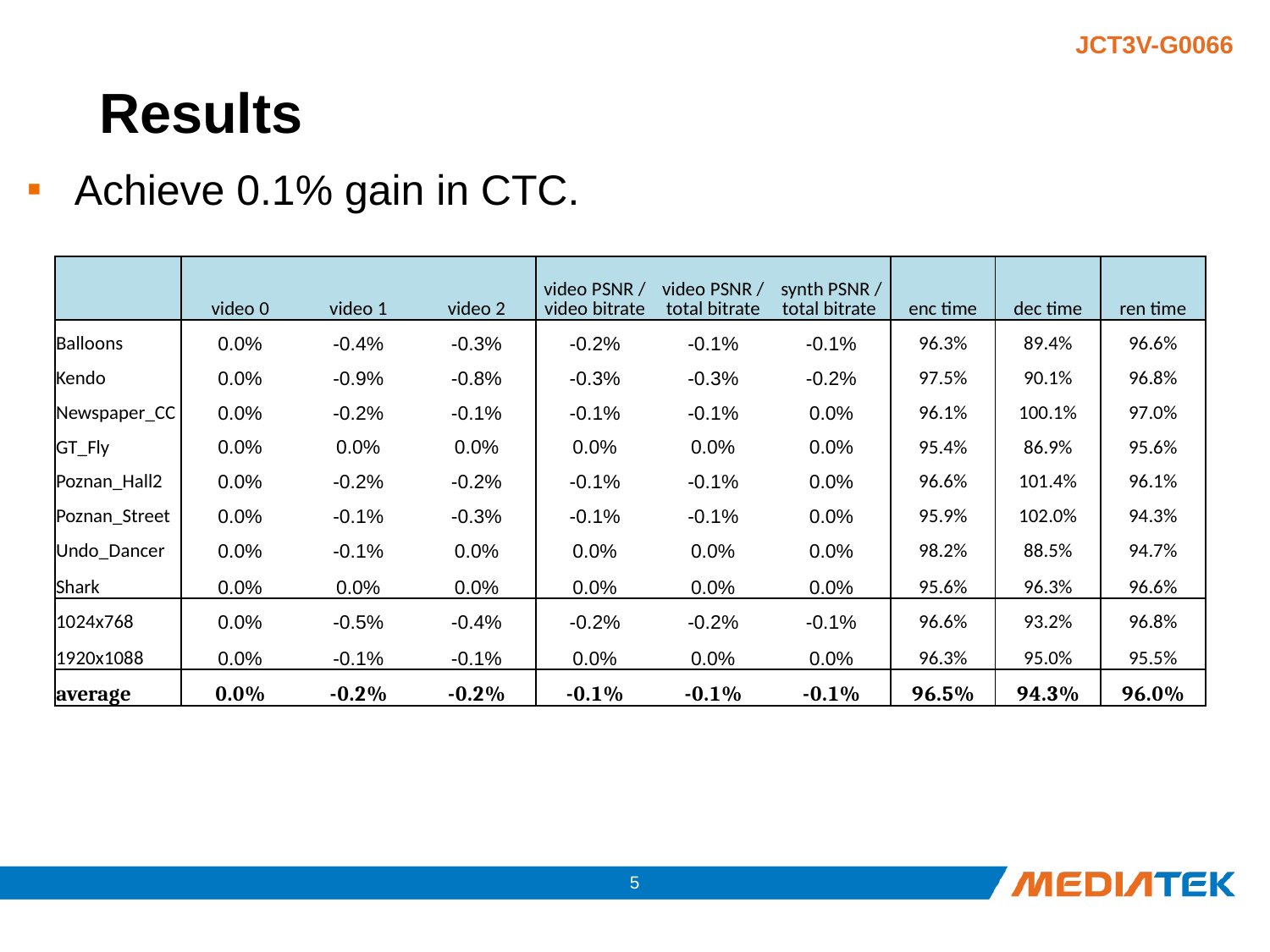

# Results
Achieve 0.1% gain in CTC.

|  | video 0 | video 1 | video 2 | video PSNR / video bitrate | video PSNR / total bitrate | synth PSNR / total bitrate | enc time | dec time | ren time |
| --- | --- | --- | --- | --- | --- | --- | --- | --- | --- |
| Balloons | 0.0% | -0.4% | -0.3% | -0.2% | -0.1% | -0.1% | 96.3% | 89.4% | 96.6% |
| Kendo | 0.0% | -0.9% | -0.8% | -0.3% | -0.3% | -0.2% | 97.5% | 90.1% | 96.8% |
| Newspaper\_CC | 0.0% | -0.2% | -0.1% | -0.1% | -0.1% | 0.0% | 96.1% | 100.1% | 97.0% |
| GT\_Fly | 0.0% | 0.0% | 0.0% | 0.0% | 0.0% | 0.0% | 95.4% | 86.9% | 95.6% |
| Poznan\_Hall2 | 0.0% | -0.2% | -0.2% | -0.1% | -0.1% | 0.0% | 96.6% | 101.4% | 96.1% |
| Poznan\_Street | 0.0% | -0.1% | -0.3% | -0.1% | -0.1% | 0.0% | 95.9% | 102.0% | 94.3% |
| Undo\_Dancer | 0.0% | -0.1% | 0.0% | 0.0% | 0.0% | 0.0% | 98.2% | 88.5% | 94.7% |
| Shark | 0.0% | 0.0% | 0.0% | 0.0% | 0.0% | 0.0% | 95.6% | 96.3% | 96.6% |
| 1024x768 | 0.0% | -0.5% | -0.4% | -0.2% | -0.2% | -0.1% | 96.6% | 93.2% | 96.8% |
| 1920x1088 | 0.0% | -0.1% | -0.1% | 0.0% | 0.0% | 0.0% | 96.3% | 95.0% | 95.5% |
| average | 0.0% | -0.2% | -0.2% | -0.1% | -0.1% | -0.1% | 96.5% | 94.3% | 96.0% |
5